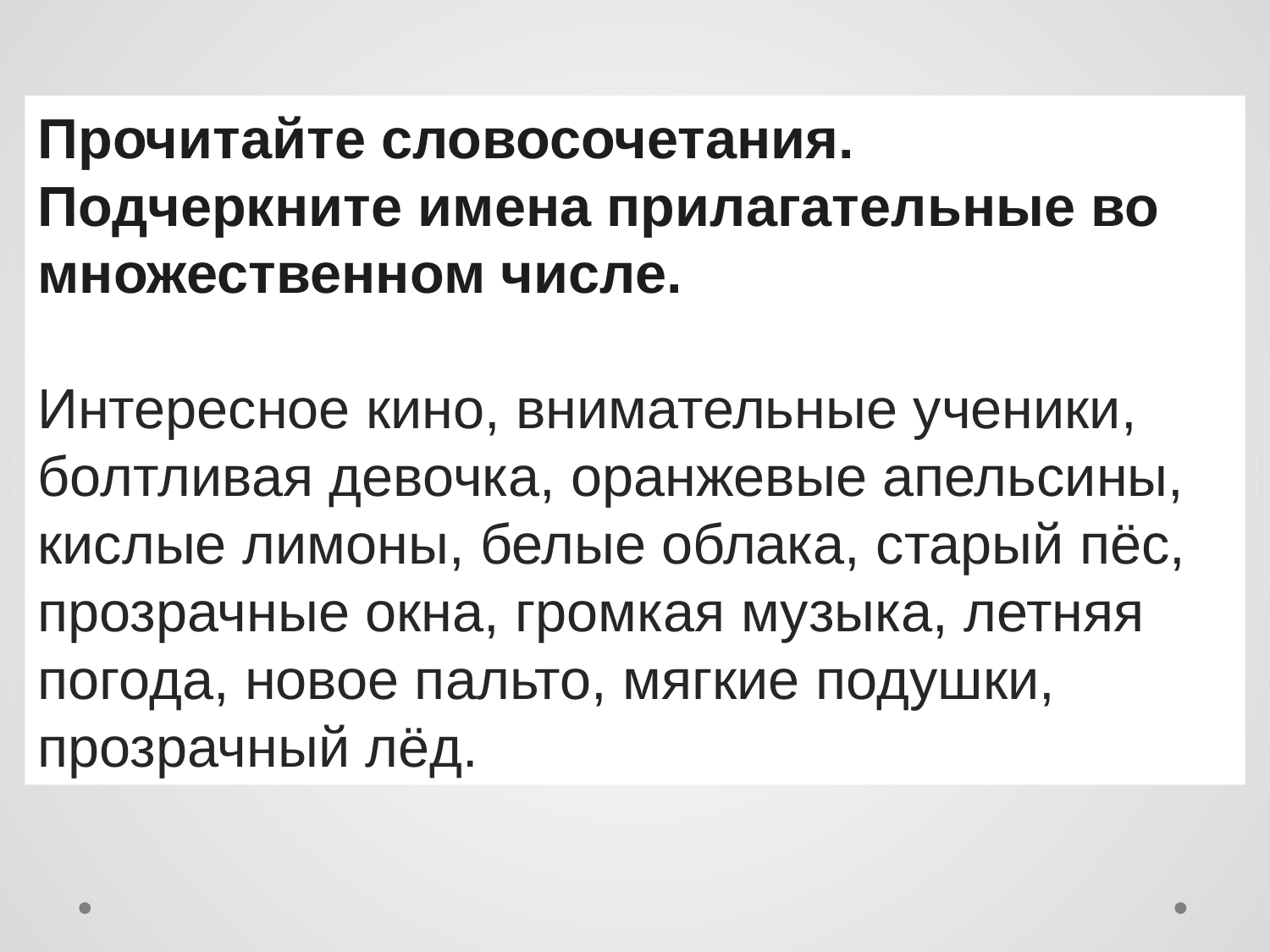

Прочитайте словосочетания. Подчеркните имена прилагательные во множественном числе.

Интересное кино, внимательные ученики,
болтливая девочка, оранжевые апельсины,
кислые лимоны, белые облака, старый пёс,
прозрачные окна, громкая музыка, летняя
погода, новое пальто, мягкие подушки,
прозрачный лёд.